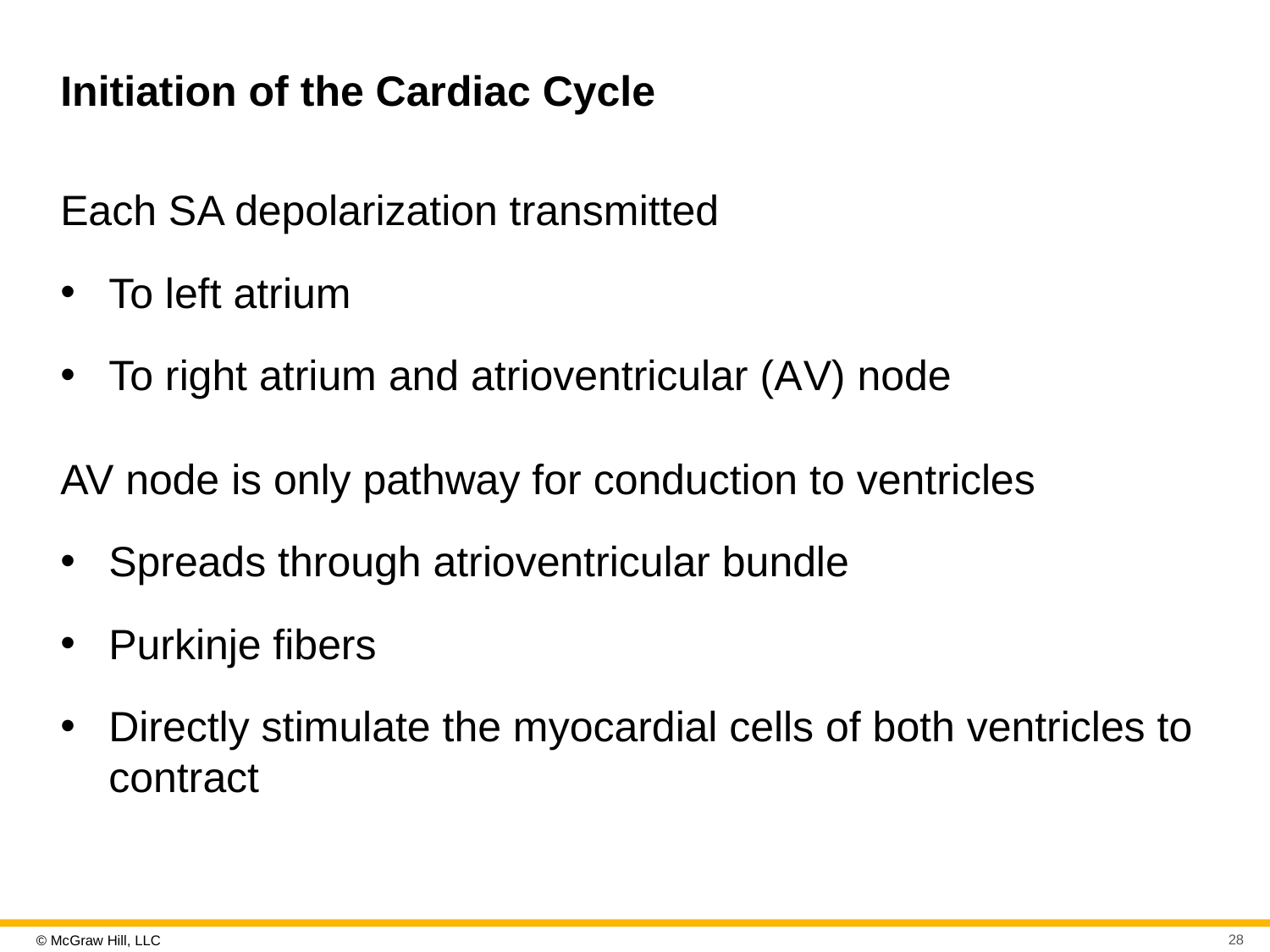

# Initiation of the Cardiac Cycle
Each S A depolarization transmitted
To left atrium
To right atrium and atrioventricular (A V) node
AV node is only pathway for conduction to ventricles
Spreads through atrioventricular bundle
Purkinje fibers
Directly stimulate the myocardial cells of both ventricles to contract
28